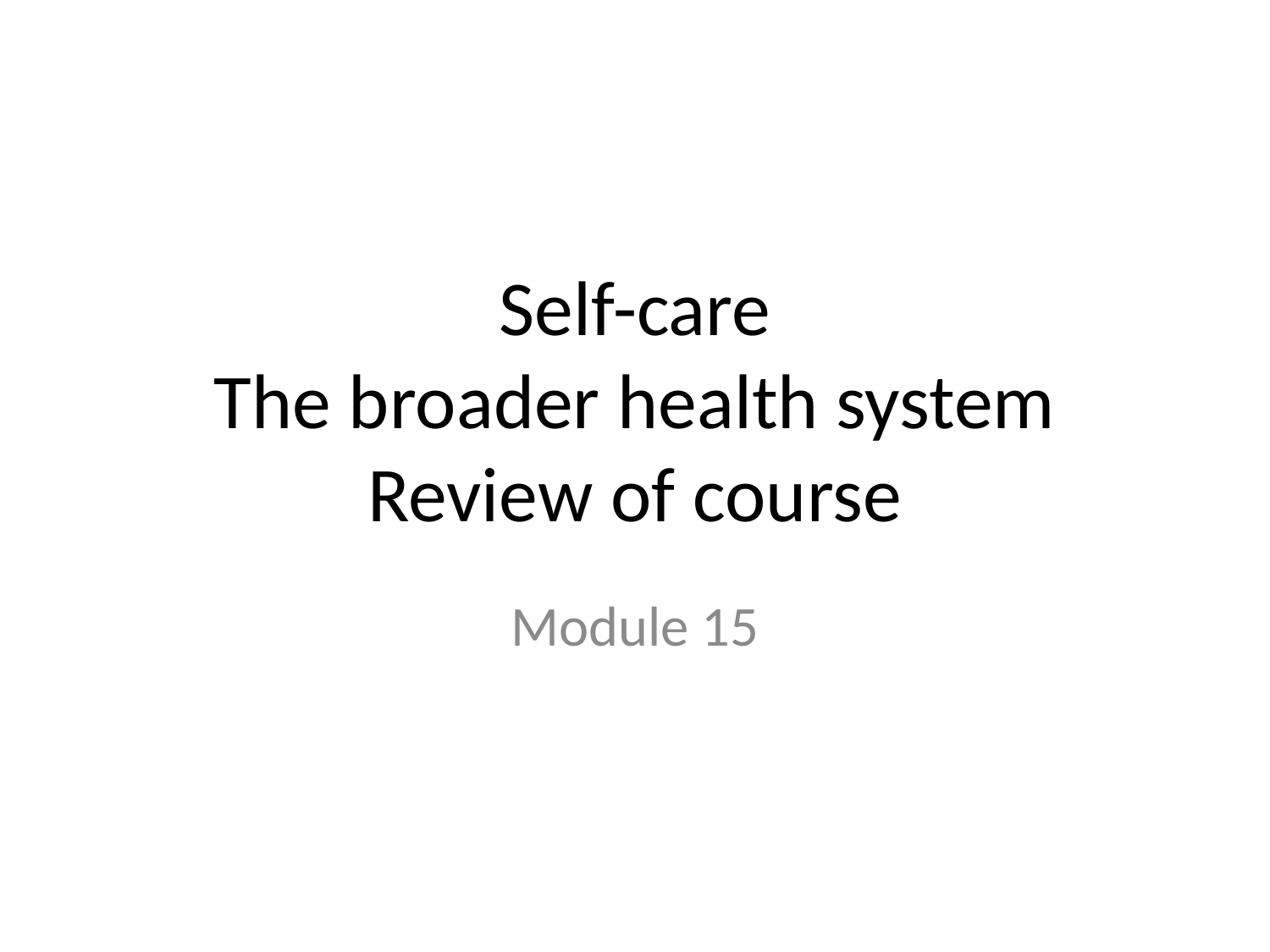

# Self-care The broader health system Review of course
Module 15